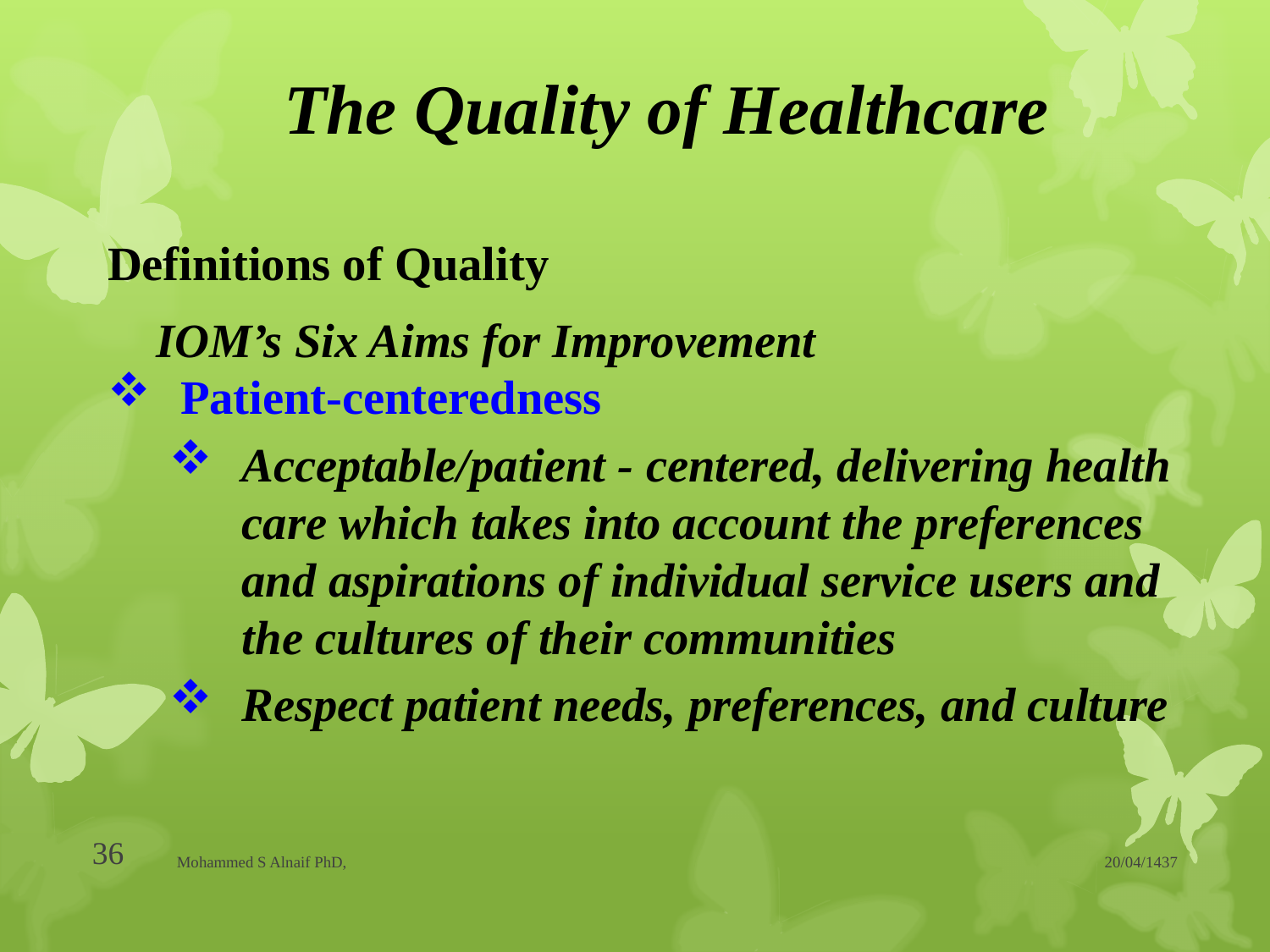

# The Quality of Healthcare
Definitions of Quality
IOM’s Six Aims for Improvement
Patient-centeredness
Acceptable/patient - centered, delivering health care which takes into account the preferences and aspirations of individual service users and the cultures of their communities
Respect patient needs, preferences, and culture

36
Mohammed S Alnaif PhD,
20/04/1437